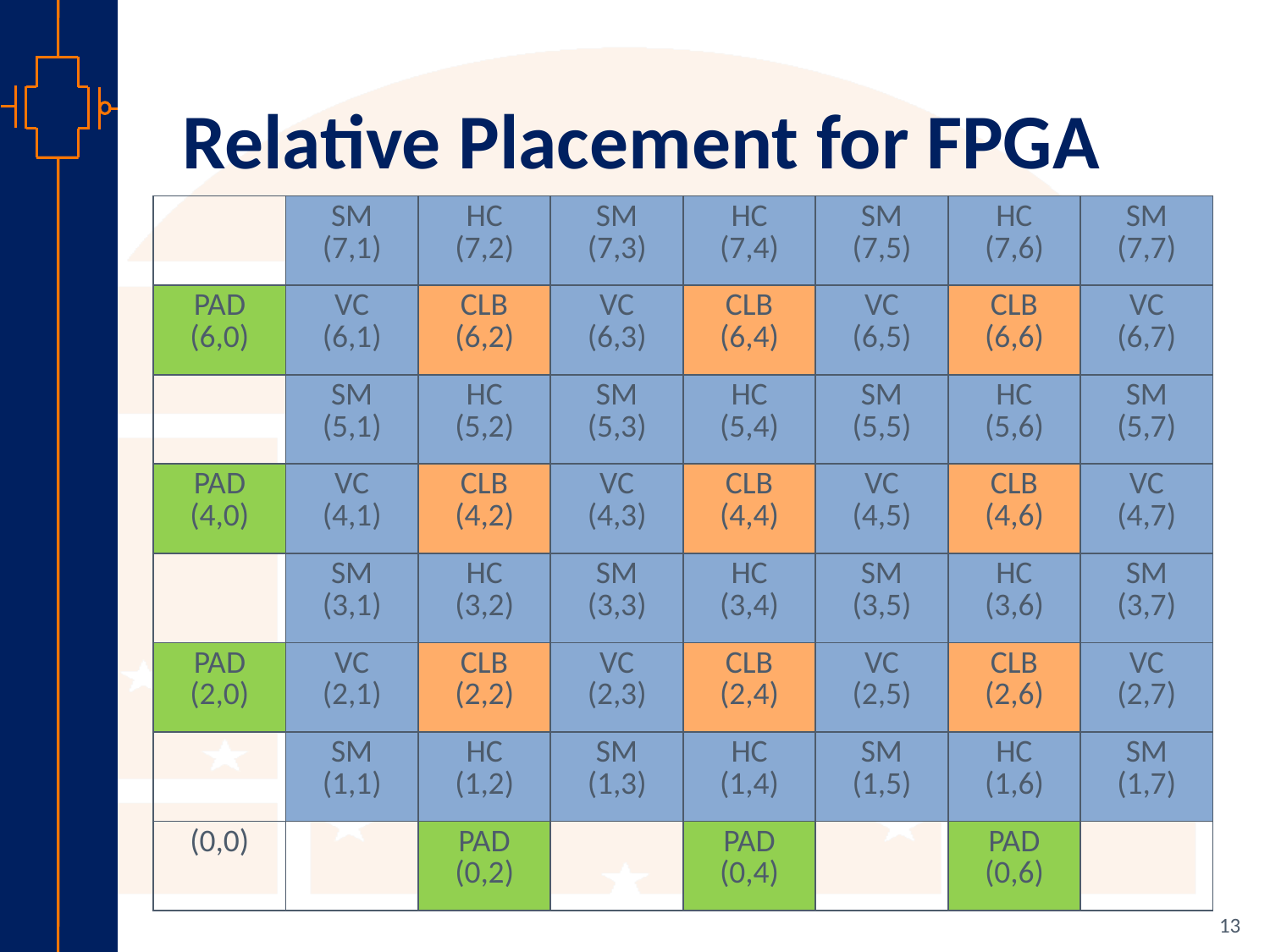

# Relative Placement for FPGA
|  | SM (7,1) | HC (7,2) | SM (7,3) | HC (7,4) | SM (7,5) | HC (7,6) | SM (7,7) |
| --- | --- | --- | --- | --- | --- | --- | --- |
| PAD (6,0) | VC (6,1) | CLB (6,2) | VC (6,3) | CLB (6,4) | VC (6,5) | CLB (6,6) | VC (6,7) |
|  | SM (5,1) | HC (5,2) | SM (5,3) | HC (5,4) | SM (5,5) | HC (5,6) | SM (5,7) |
| PAD (4,0) | VC (4,1) | CLB (4,2) | VC (4,3) | CLB (4,4) | VC (4,5) | CLB (4,6) | VC (4,7) |
|  | SM (3,1) | HC (3,2) | SM (3,3) | HC (3,4) | SM (3,5) | HC (3,6) | SM (3,7) |
| PAD (2,0) | VC (2,1) | CLB (2,2) | VC (2,3) | CLB (2,4) | VC (2,5) | CLB (2,6) | VC (2,7) |
|  | SM (1,1) | HC (1,2) | SM (1,3) | HC (1,4) | SM (1,5) | HC (1,6) | SM (1,7) |
| (0,0) |  | PAD (0,2) |  | PAD (0,4) |  | PAD (0,6) |  |
13